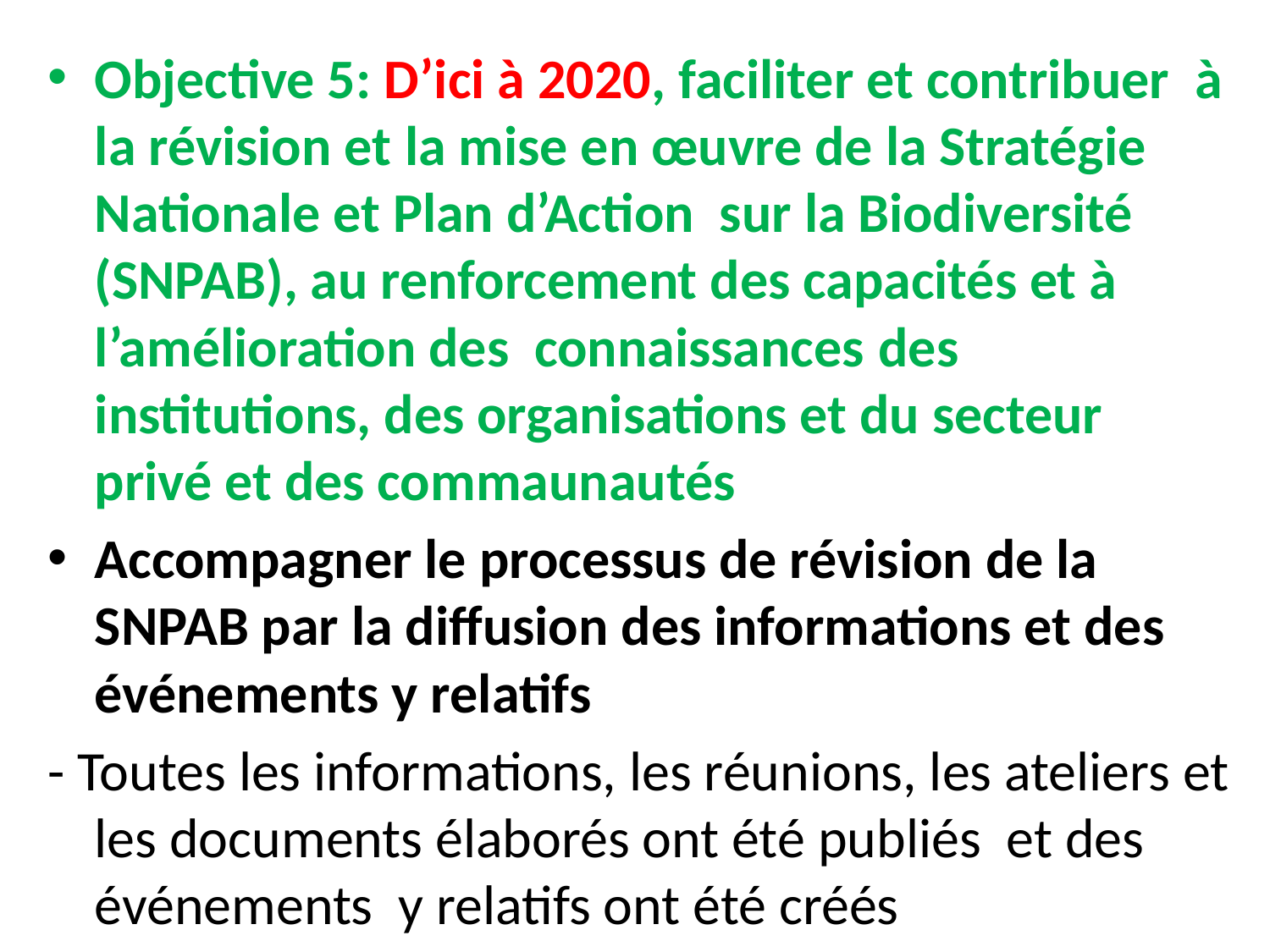

Objective 5: D’ici à 2020, faciliter et contribuer  à la révision et la mise en œuvre de la Stratégie Nationale et Plan d’Action  sur la Biodiversité (SNPAB), au renforcement des capacités et à l’amélioration des  connaissances des institutions, des organisations et du secteur privé et des commaunautés
Accompagner le processus de révision de la SNPAB par la diffusion des informations et des événements y relatifs
- Toutes les informations, les réunions, les ateliers et les documents élaborés ont été publiés  et des événements  y relatifs ont été créés